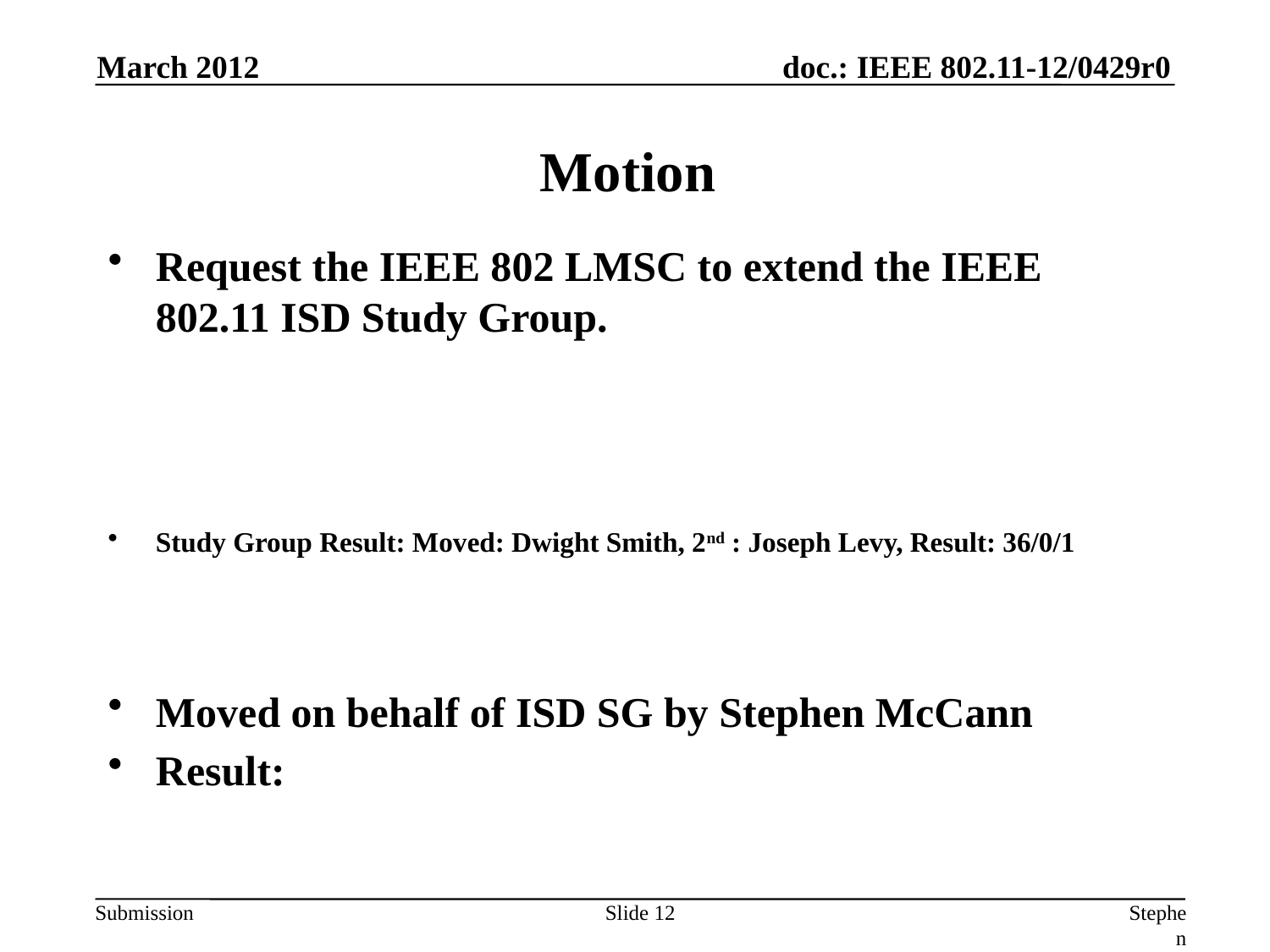

March 2012
# Motion
Request the IEEE 802 LMSC to extend the IEEE 802.11 ISD Study Group.

Study Group Result: Moved: Dwight Smith, 2nd : Joseph Levy, Result: 36/0/1

Moved on behalf of ISD SG by Stephen McCann
Result:
Slide 12
Stephen McCann, RIM